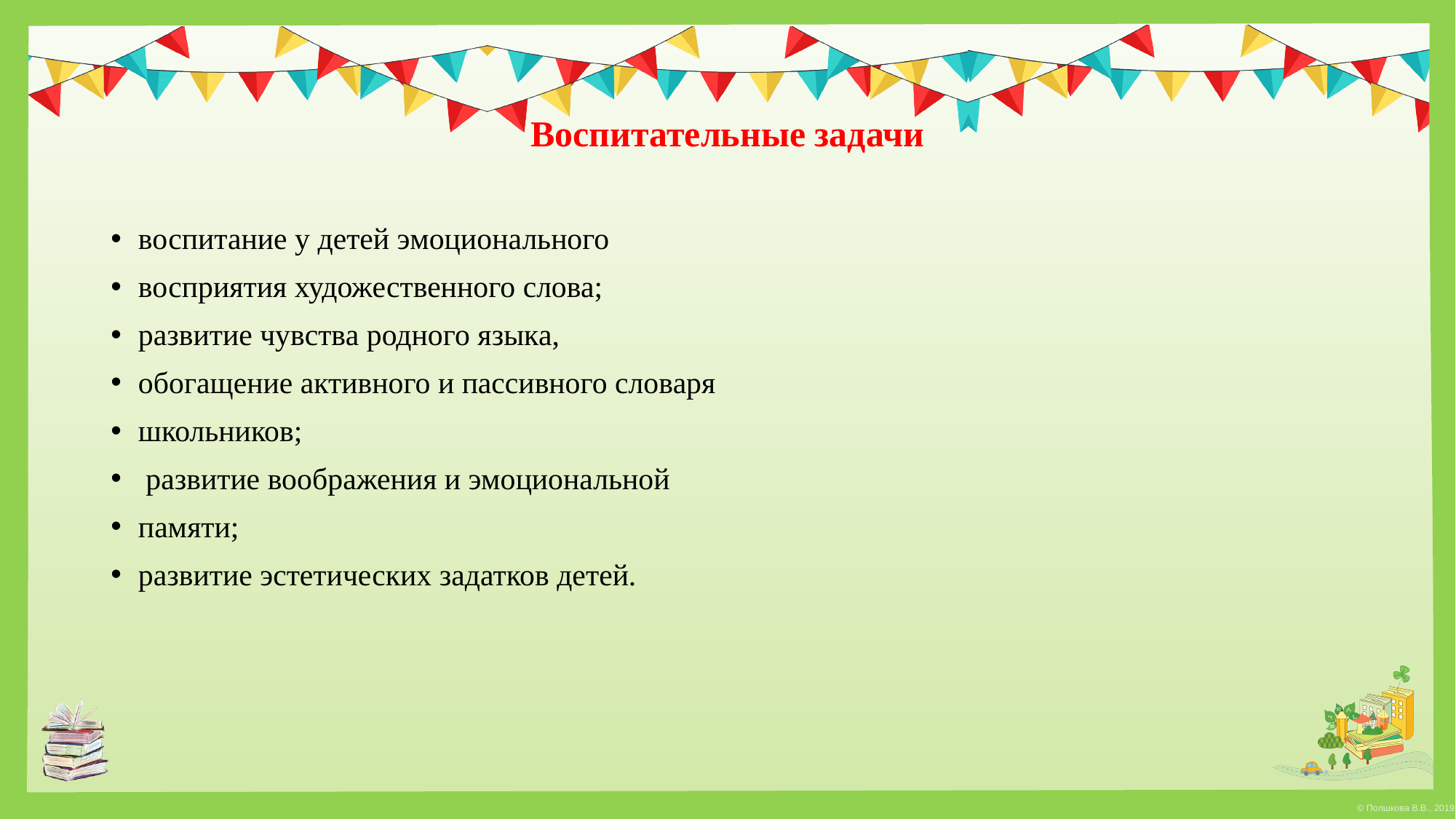

# Воспитательные задачи
воспитание у детей эмоционального
восприятия художественного слова;
развитие чувства родного языка,
обогащение активного и пассивного словаря
школьников;
 развитие воображения и эмоциональной
памяти;
развитие эстетических задатков детей.